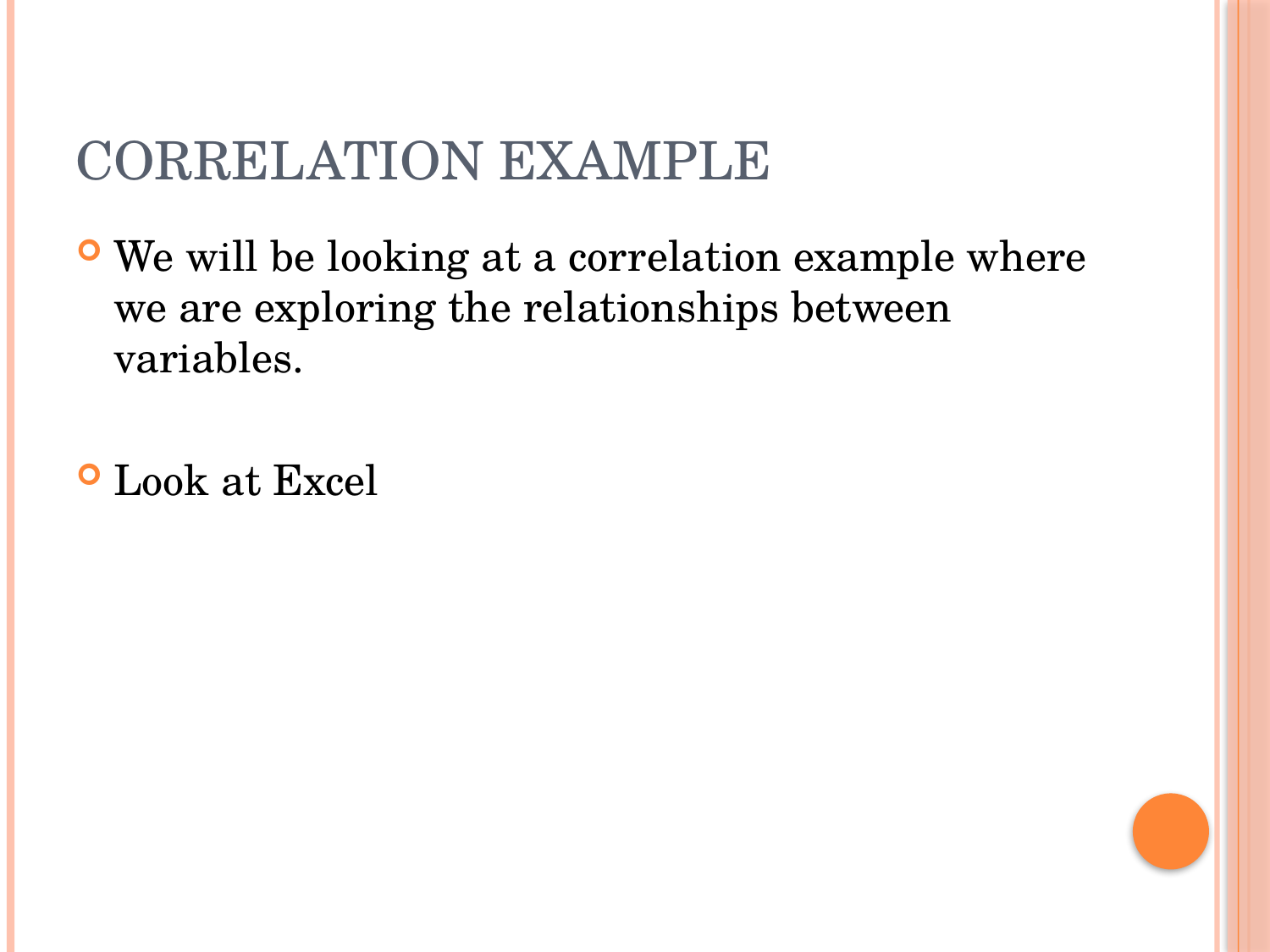

# Correlation Example
We will be looking at a correlation example where we are exploring the relationships between variables.

Look at Excel